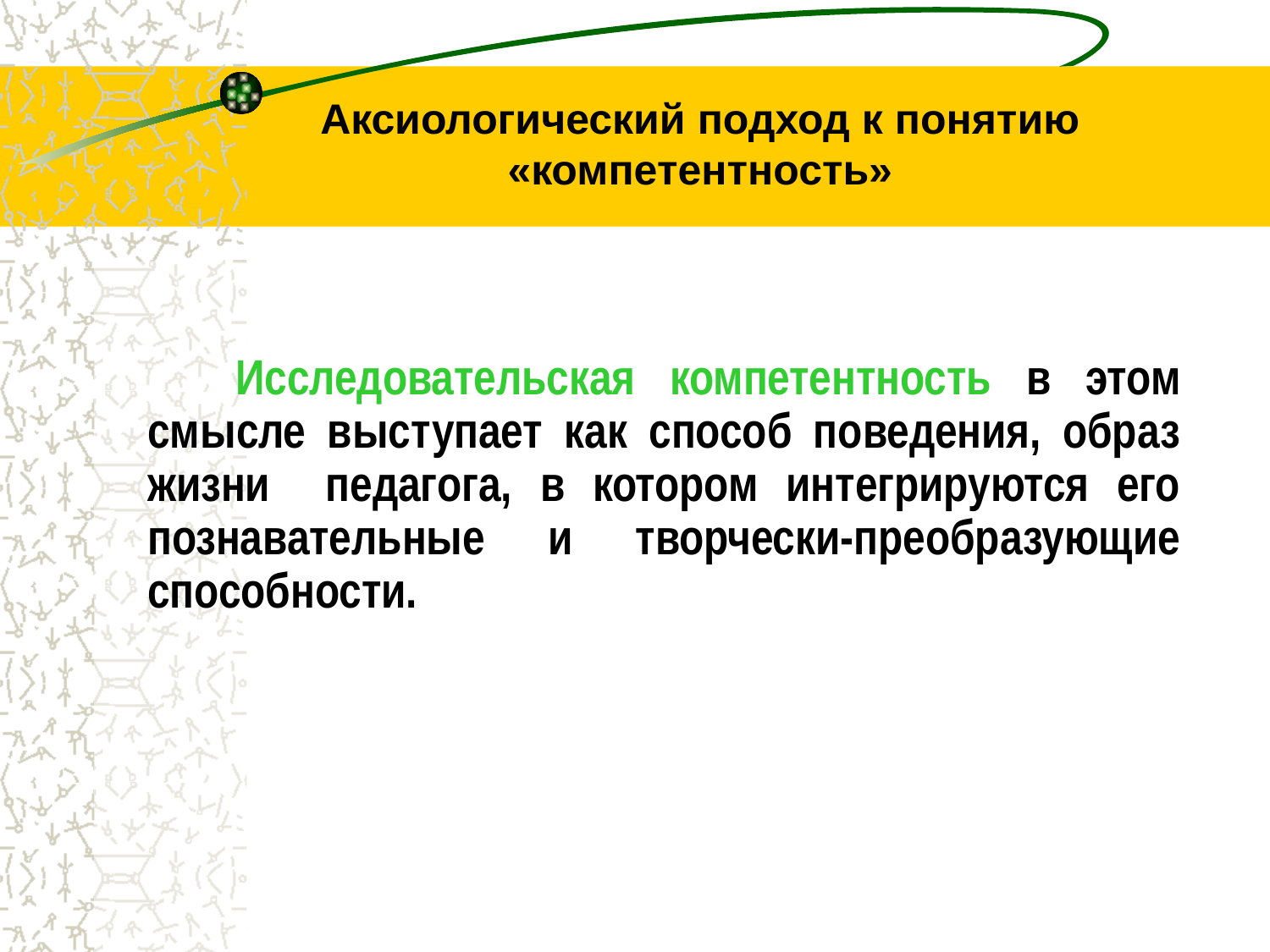

# Аксиологический подход к понятию «компетентность»
Исследовательская компетентность в этом смысле выступает как способ поведения, образ жизни  педагога, в котором интегрируются его познавательные и творчески-преобразующие способности.